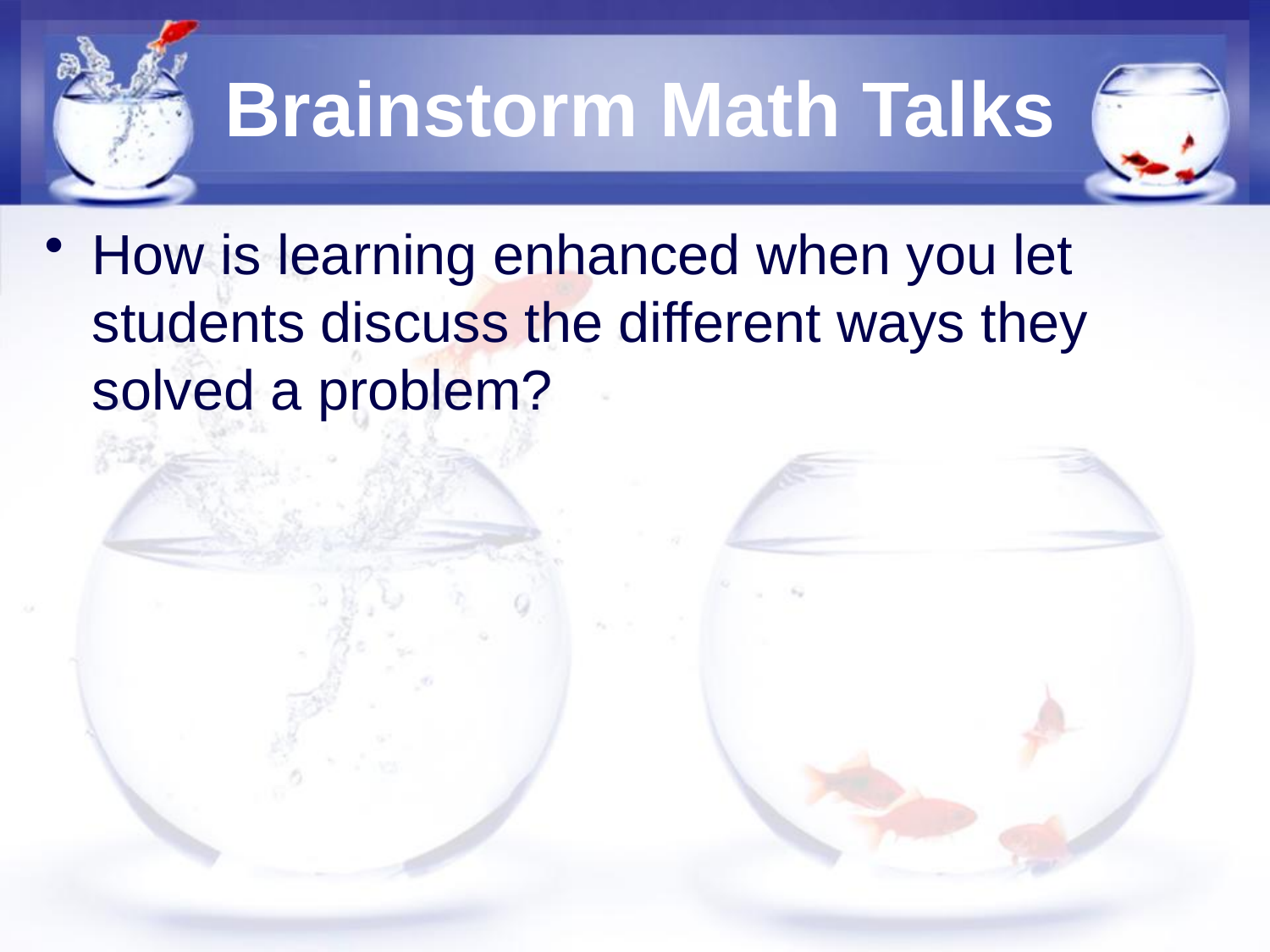

# Brainstorm Math Talks
How is learning enhanced when you let students discuss the different ways they solved a problem?